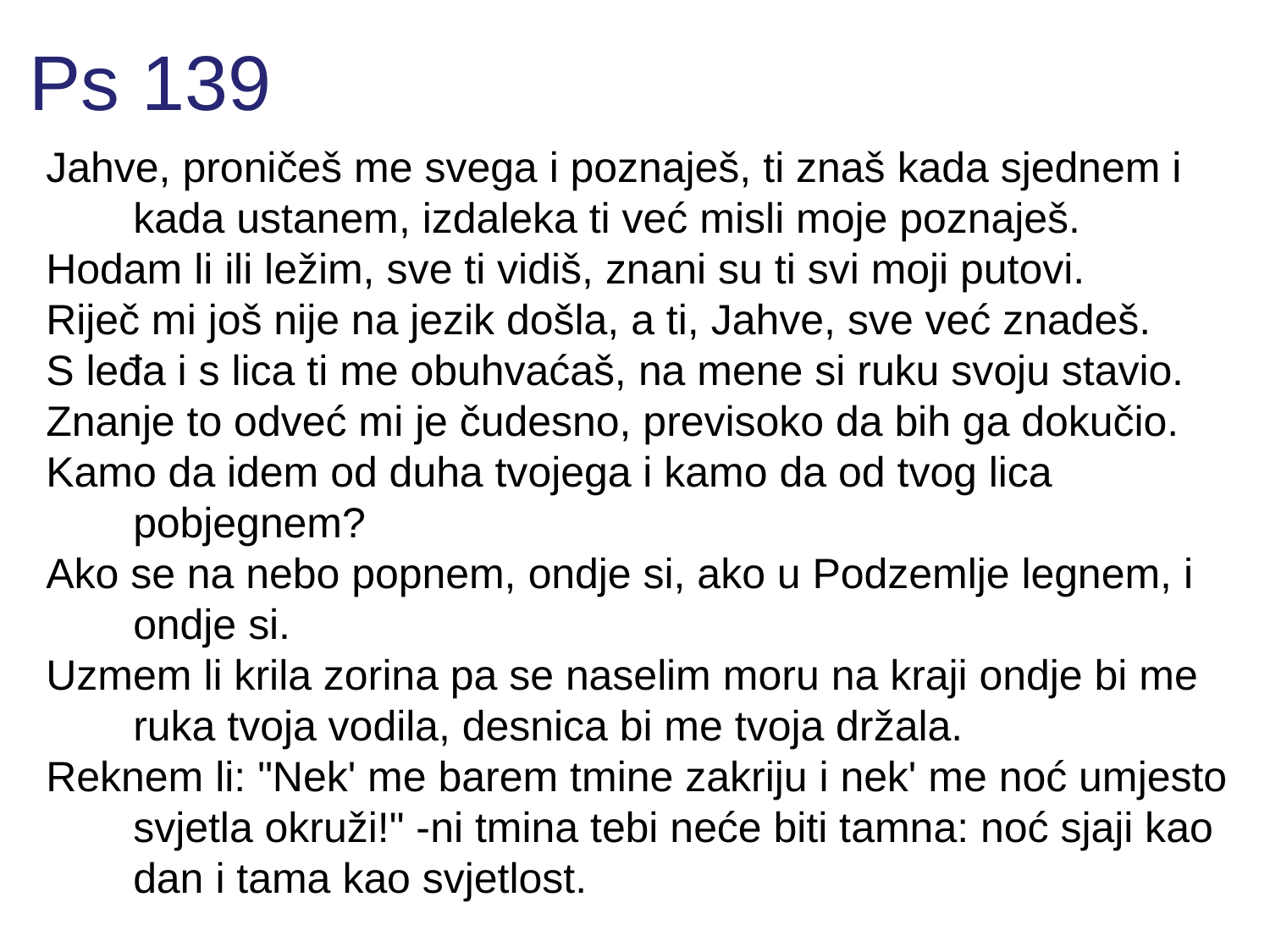

Ps 139
Jahve, proničeš me svega i poznaješ, ti znaš kada sjednem i kada ustanem, izdaleka ti već misli moje poznaješ.
Hodam li ili ležim, sve ti vidiš, znani su ti svi moji putovi.
Riječ mi još nije na jezik došla, a ti, Jahve, sve već znadeš.
S leđa i s lica ti me obuhvaćaš, na mene si ruku svoju stavio.
Znanje to odveć mi je čudesno, previsoko da bih ga dokučio.
Kamo da idem od duha tvojega i kamo da od tvog lica pobjegnem?
Ako se na nebo popnem, ondje si, ako u Podzemlje legnem, i ondje si.
Uzmem li krila zorina pa se naselim moru na kraji ondje bi me ruka tvoja vodila, desnica bi me tvoja držala.
Reknem li: "Nek' me barem tmine zakriju i nek' me noć umjesto svjetla okruži!" -ni tmina tebi neće biti tamna: noć sjaji kao dan i tama kao svjetlost.